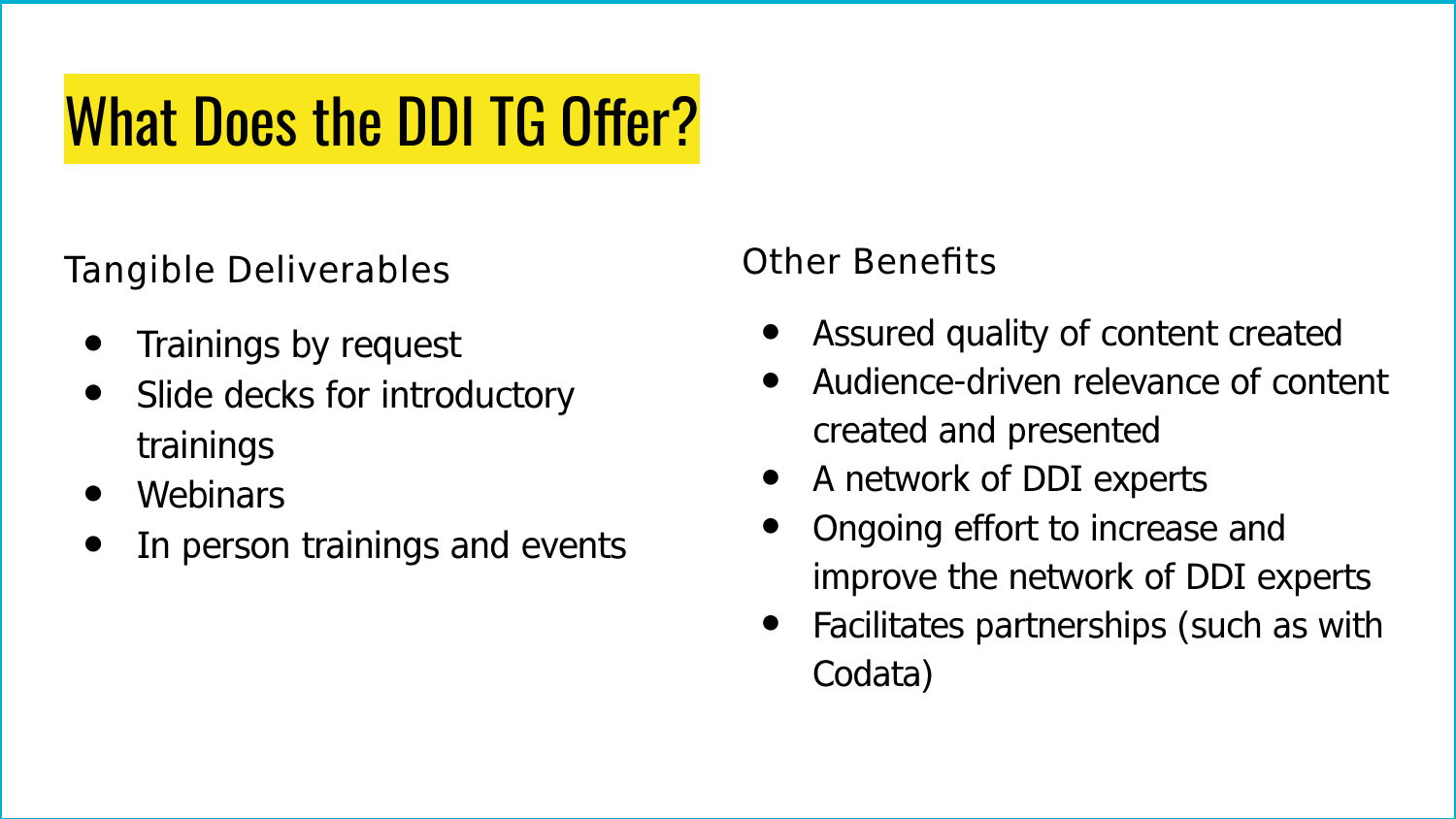

# What Does the DDI TG Offer?
Other Benefits
Assured quality of content created
Audience-driven relevance of content created and presented
A network of DDI experts
Ongoing effort to increase and improve the network of DDI experts
Facilitates partnerships (such as with Codata)
Tangible Deliverables
Trainings by request
Slide decks for introductory trainings
Webinars
In person trainings and events